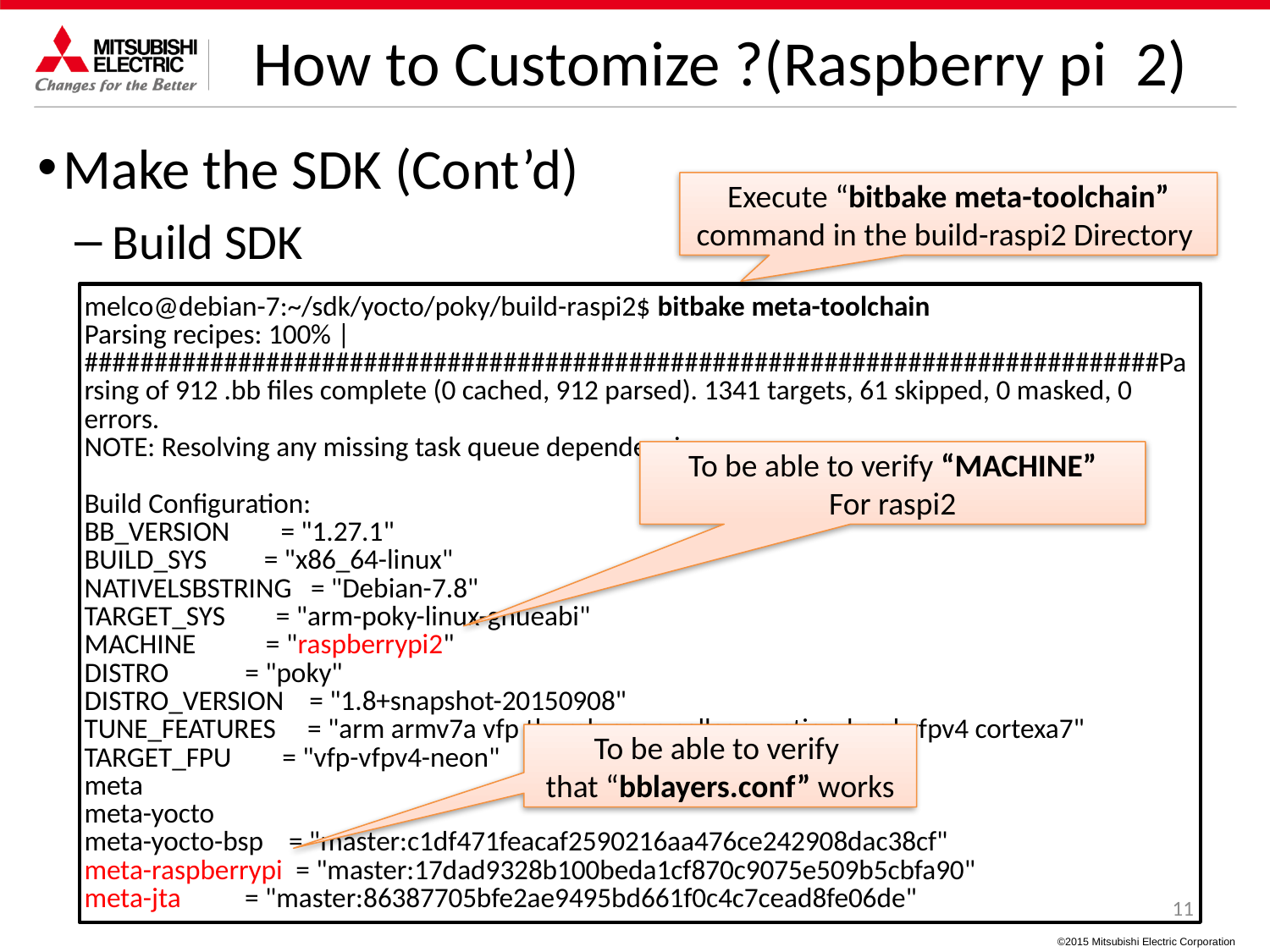

# How to Customize ?(Raspberry pi  2)
Make the SDK (Cont’d)
Build SDK
Execute “bitbake meta-toolchain” command in the build-raspi2 Directory
melco@debian-7:~/sdk/yocto/poky/build-raspi2$ bitbake meta-toolchain
Parsing recipes: 100% |#############################################################################Parsing of 912 .bb files complete (0 cached, 912 parsed). 1341 targets, 61 skipped, 0 masked, 0 errors.
NOTE: Resolving any missing task queue dependencies

Build Configuration:
BB_VERSION        = "1.27.1"
BUILD_SYS         = "x86_64-linux"
NATIVELSBSTRING   = "Debian-7.8"
TARGET_SYS        = "arm-poky-linux-gnueabi"
MACHINE           = "raspberrypi2"
DISTRO            = "poky"
DISTRO_VERSION    = "1.8+snapshot-20150908"
TUNE_FEATURES     = "arm armv7a vfp thumb neon callconvention-hard vfpv4 cortexa7"
TARGET_FPU        = "vfp-vfpv4-neon"
meta
meta-yocto
meta-yocto-bsp    = "master:c1df471feacaf2590216aa476ce242908dac38cf"
meta-raspberrypi  = "master:17dad9328b100beda1cf870c9075e509b5cbfa90"
meta-jta          = "master:86387705bfe2ae9495bd661f0c4c7cead8fe06de"
To be able to verify “MACHINE”
For raspi2
To be able to verify
that “bblayers.conf” works
11